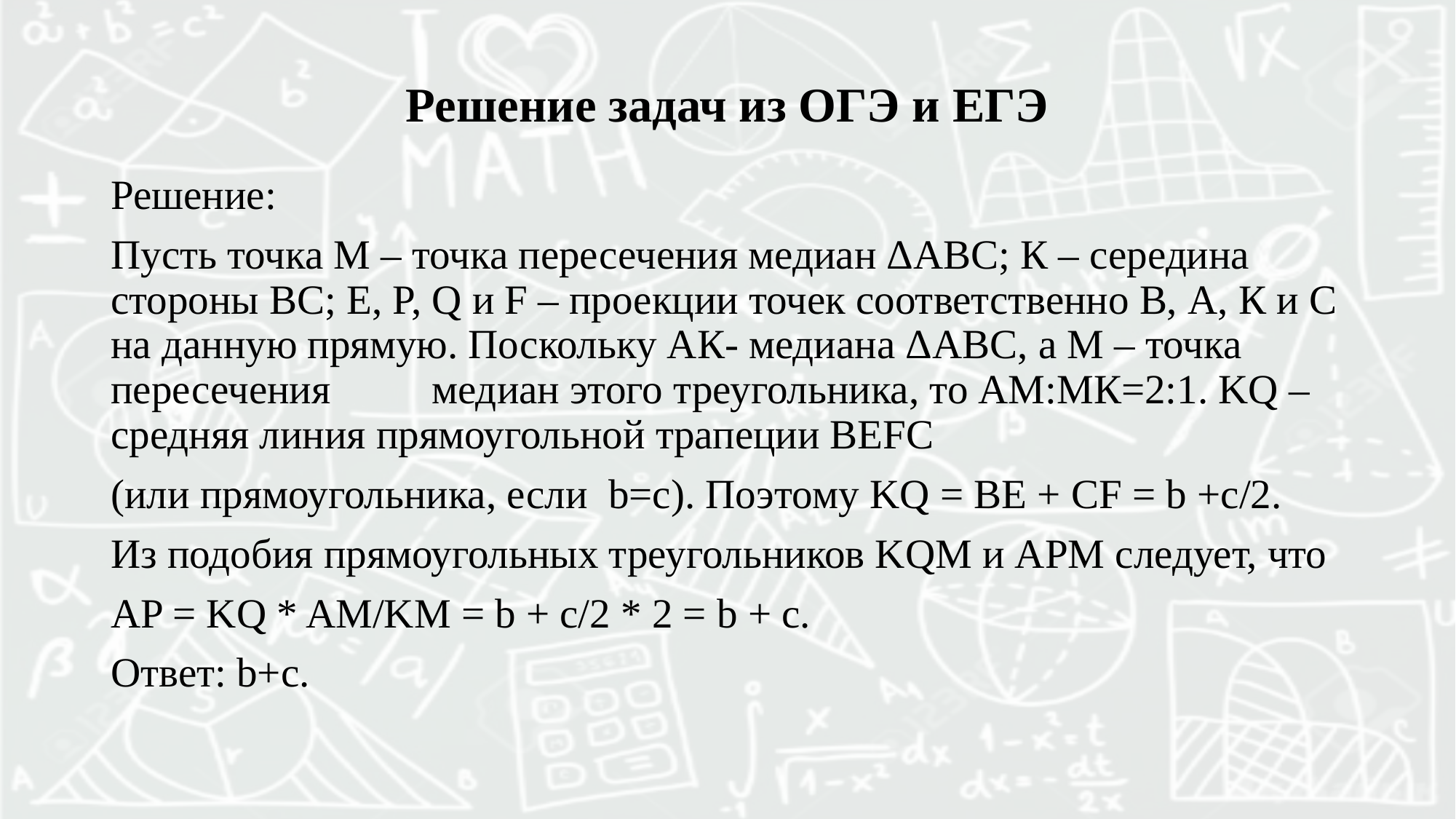

# Решение задач из ОГЭ и ЕГЭ
Решение:
Пусть точка М – точка пересечения медиан ΔАВС; К – середина стороны ВС; E, P, Q и F – проекции точек соответственно В, А, К и С на данную прямую. Поскольку АК- медиана ΔАВС, а М – точка пересечения 	медиан этого треугольника, то АМ:МК=2:1. KQ – средняя линия прямоугольной трапеции BEFC
(или прямоугольника, если  b=c). Поэтому KQ = BE + CF = b +c/2.
Из подобия прямоугольных треугольников KQM и APM следует, что
AP = KQ * AM/KM = b + c/2 * 2 = b + c.
Ответ: b+c.